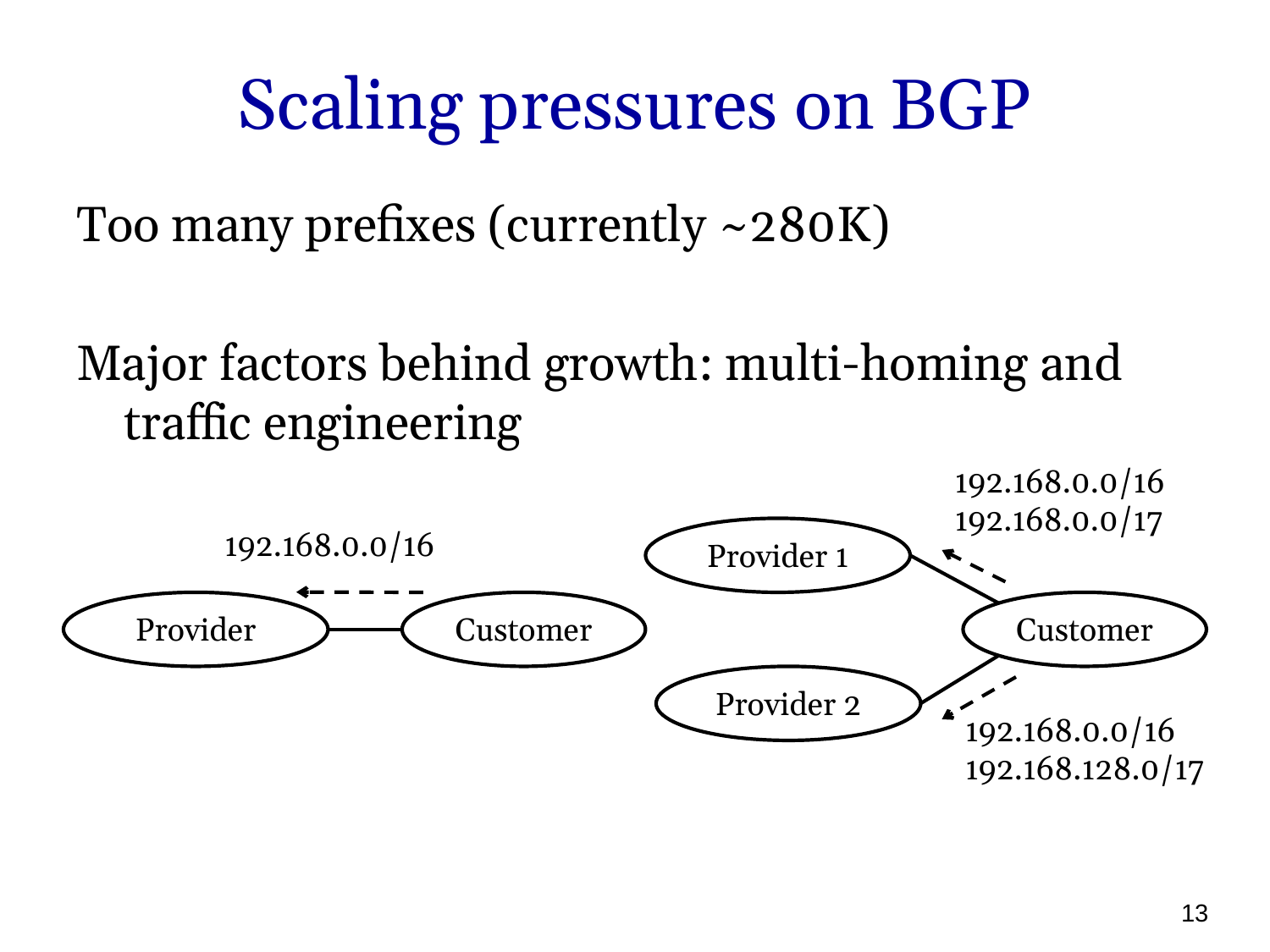

# Scaling pressures on BGP
Too many prefixes (currently ~280K)

Major factors behind growth: multi-homing and traffic engineering

192.168.0.0/16
192.168.0.0/17
192.168.0.0/16
Provider 1
Provider
Customer
Customer
Provider 2
192.168.0.0/16
192.168.128.0/17
13